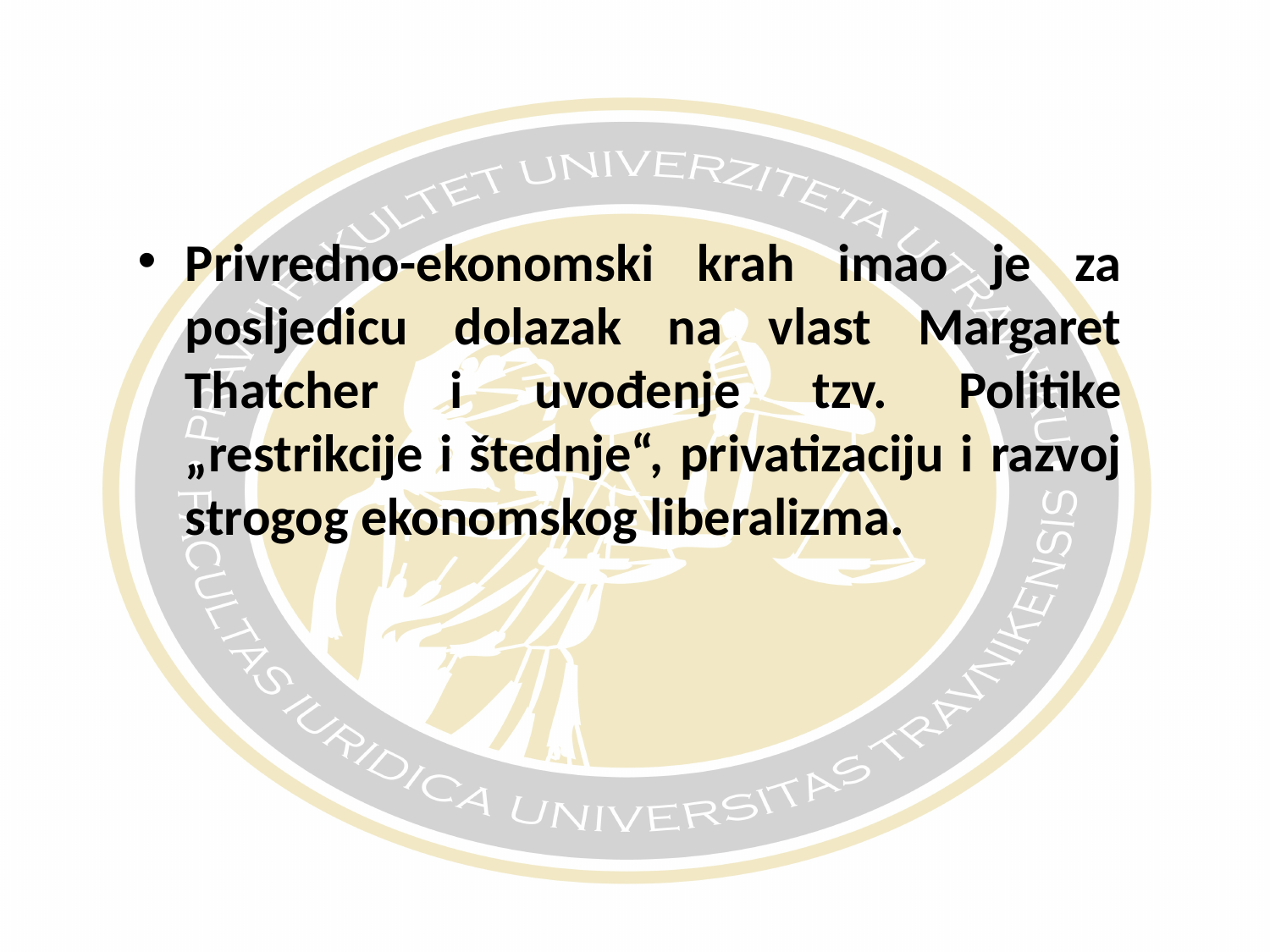

#
Privredno-ekonomski krah imao je za posljedicu dolazak na vlast Margaret Thatcher i uvođenje tzv. Politike „restrikcije i štednje“, privatizaciju i razvoj strogog ekonomskog liberalizma.